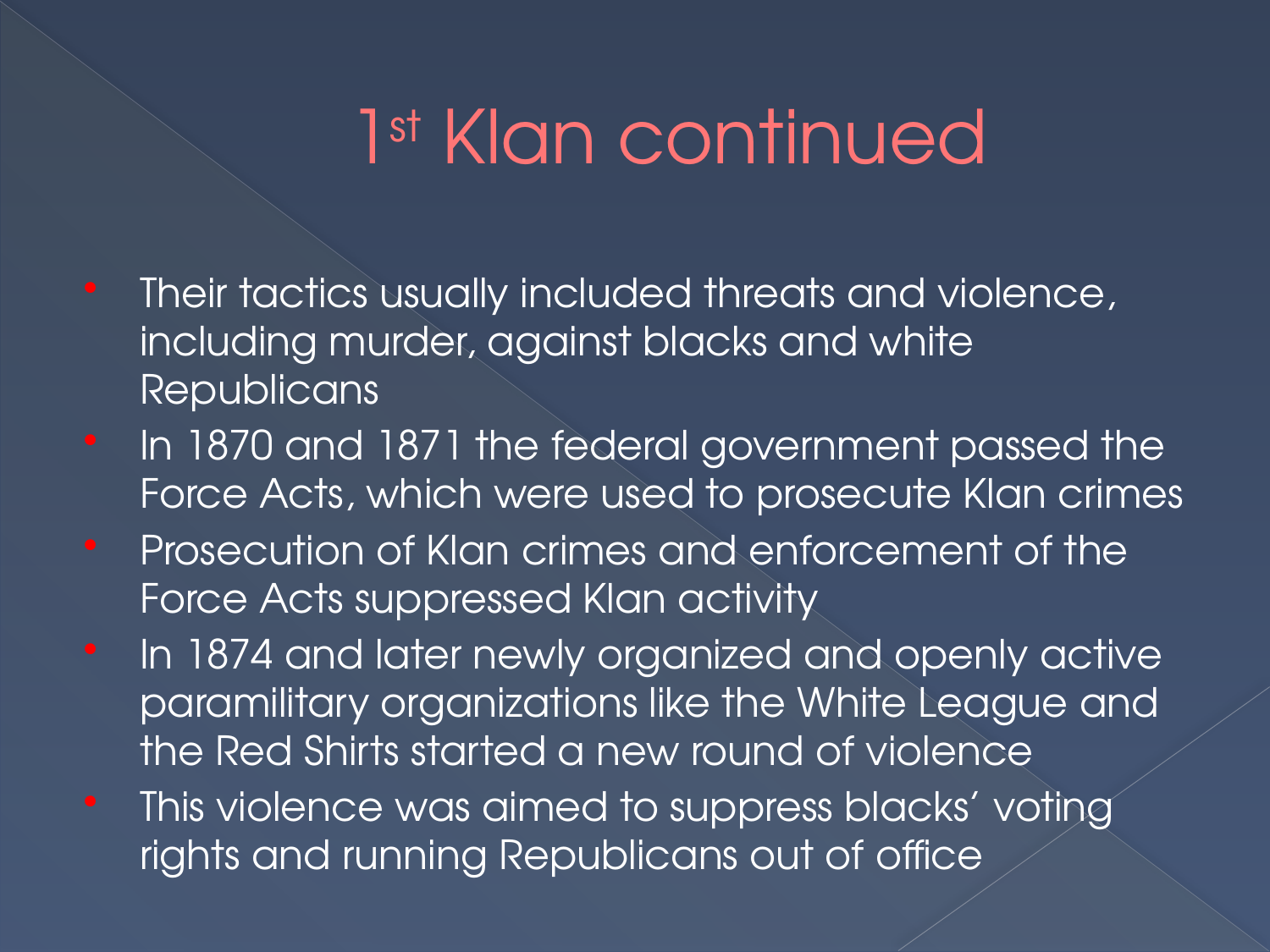

# 1st Klan continued
Their tactics usually included threats and violence, including murder, against blacks and white Republicans
In 1870 and 1871 the federal government passed the Force Acts, which were used to prosecute Klan crimes
Prosecution of Klan crimes and enforcement of the Force Acts suppressed Klan activity
In 1874 and later newly organized and openly active paramilitary organizations like the White League and the Red Shirts started a new round of violence
This violence was aimed to suppress blacks’ voting rights and running Republicans out of office